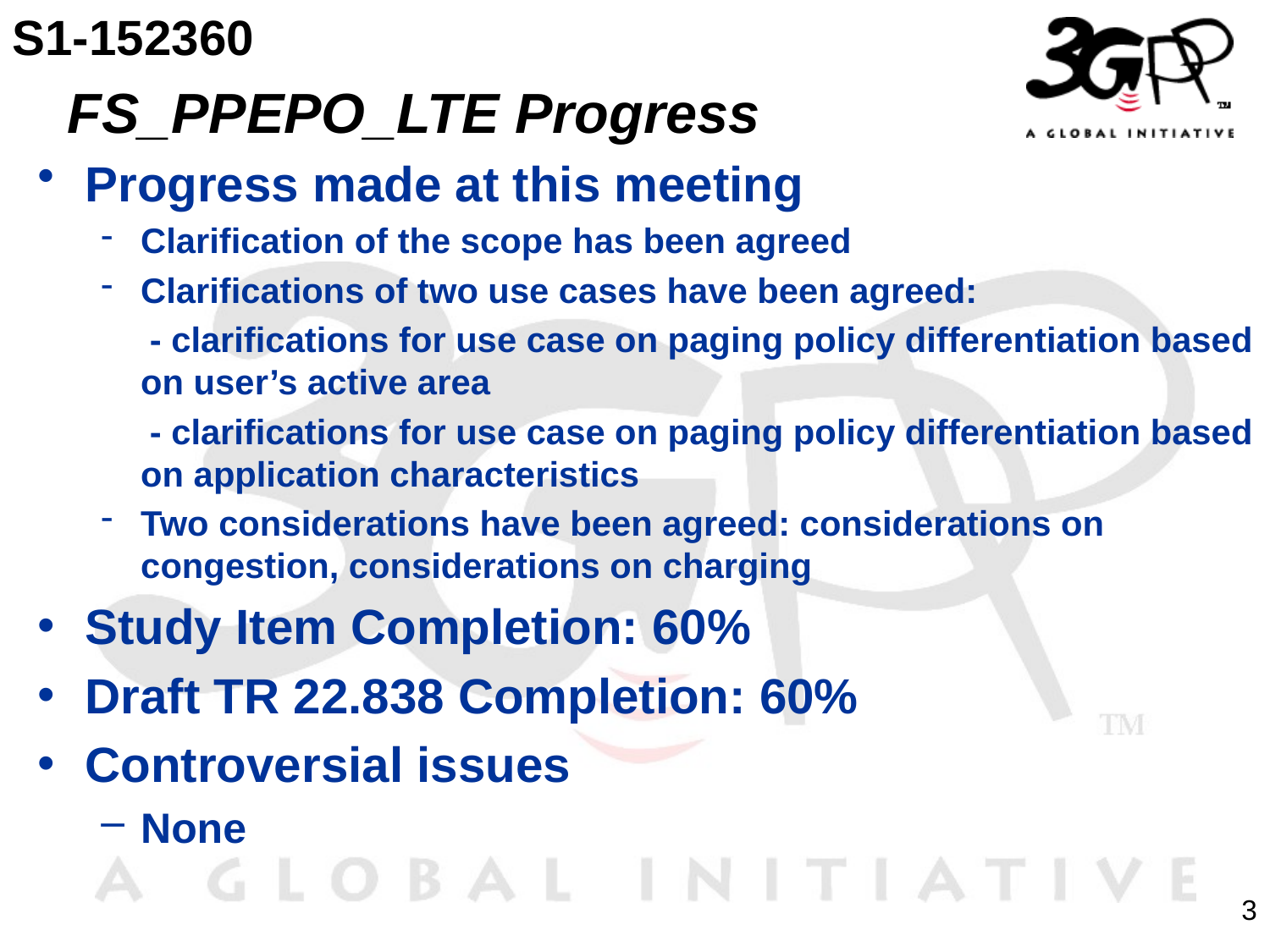

S1-152360
# FS_PPEPO_LTE Progress
Progress made at this meeting
Clarification of the scope has been agreed
Clarifications of two use cases have been agreed:
     - clarifications for use case on paging policy differentiation based on user’s active area
     - clarifications for use case on paging policy differentiation based on application characteristics
Two considerations have been agreed: considerations on congestion, considerations on charging
Study Item Completion: 60%
Draft TR 22.838 Completion: 60%
Controversial issues
None
3